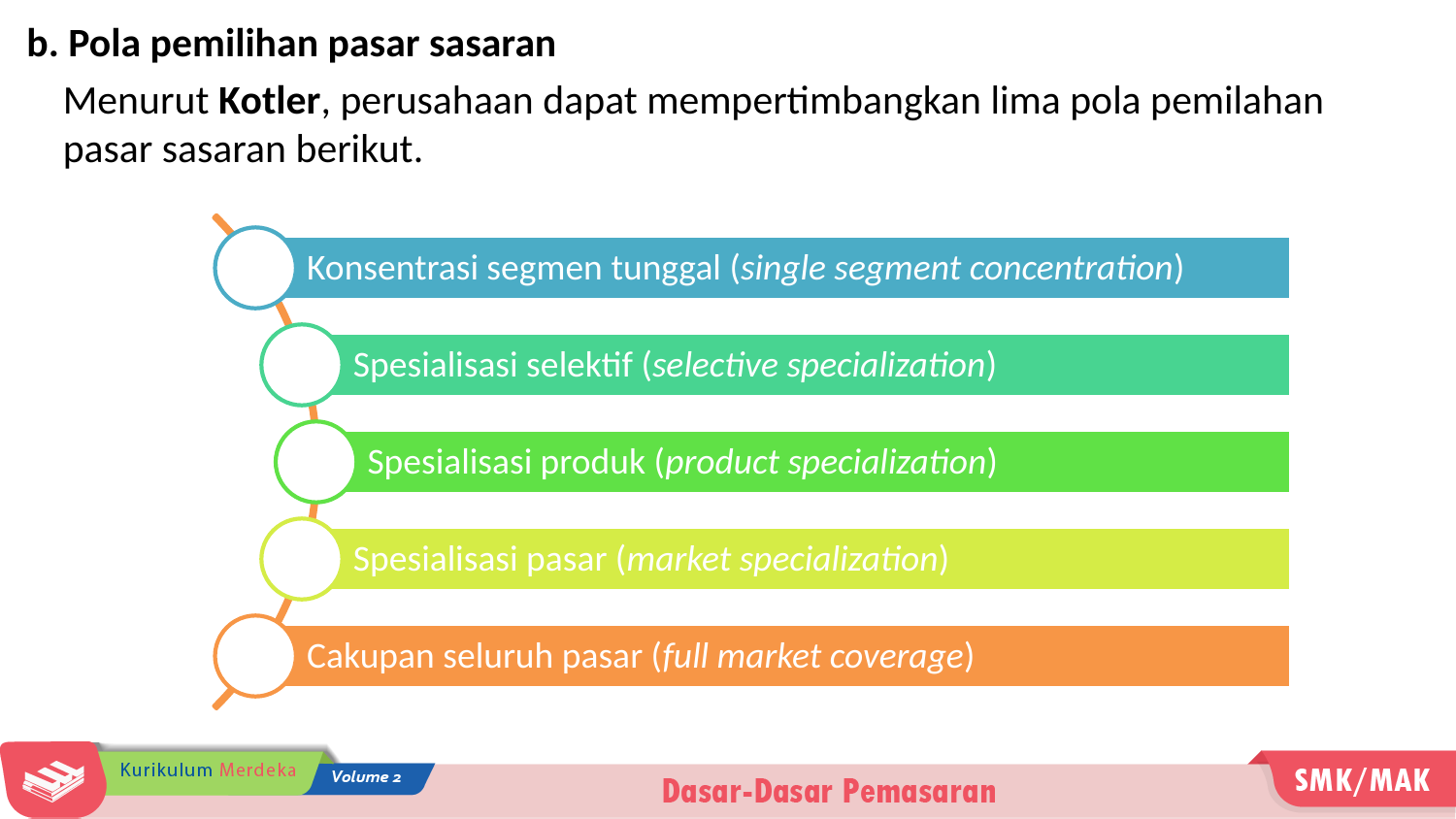

b. Pola pemilihan pasar sasaran
Menurut Kotler, perusahaan dapat mempertimbangkan lima pola pemilahan pasar sasaran berikut.
Konsentrasi segmen tunggal (single segment concentration)
Spesialisasi selektif (selective specialization)
Spesialisasi produk (product specialization)
Spesialisasi pasar (market specialization)
Cakupan seluruh pasar (full market coverage)